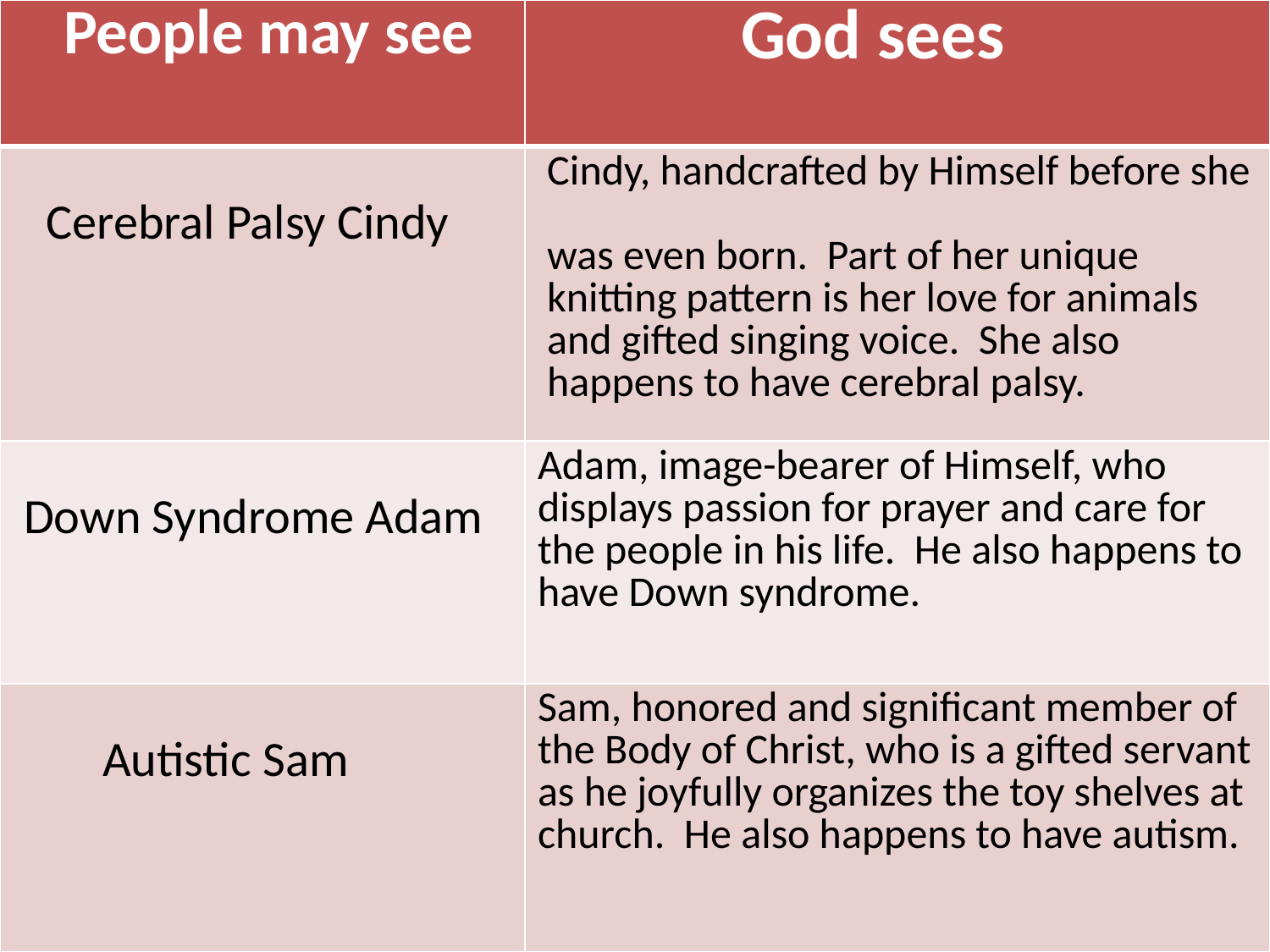

| People may see | God sees |
| --- | --- |
| Cerebral Palsy Cindy | Cindy, handcrafted by Himself before she was even born. Part of her unique knitting pattern is her love for animals and gifted singing voice. She also happens to have cerebral palsy. |
| Down Syndrome Adam | Adam, image-bearer of Himself, who displays passion for prayer and care for the people in his life. He also happens to have Down syndrome. |
| Autistic Sam | Sam, honored and significant member of the Body of Christ, who is a gifted servant as he joyfully organizes the toy shelves at church. He also happens to have autism. |